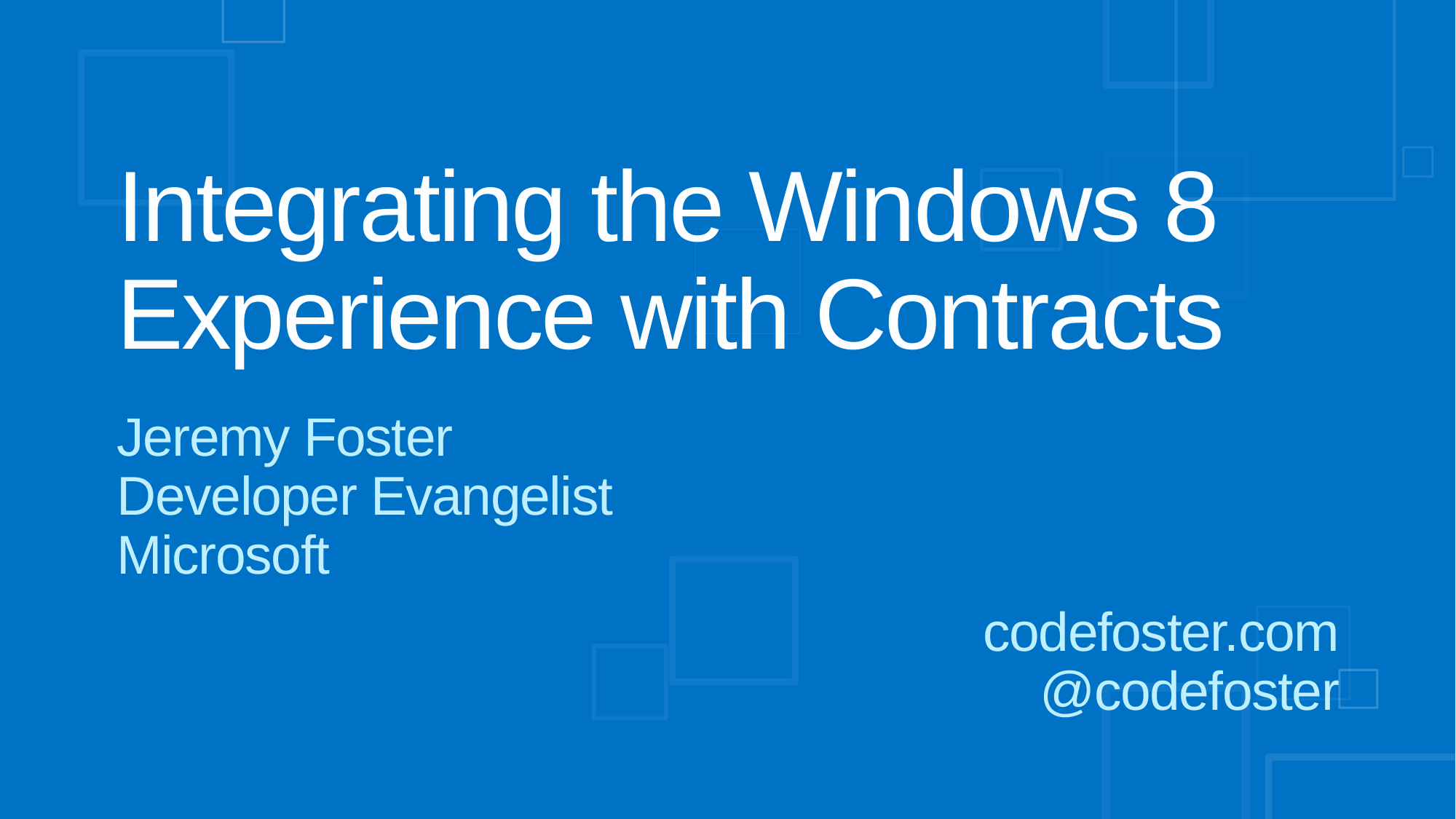

# Integrating the Windows 8 Experience with Contracts
Jeremy Foster
Developer Evangelist
Microsoft
codefoster.com
@codefoster